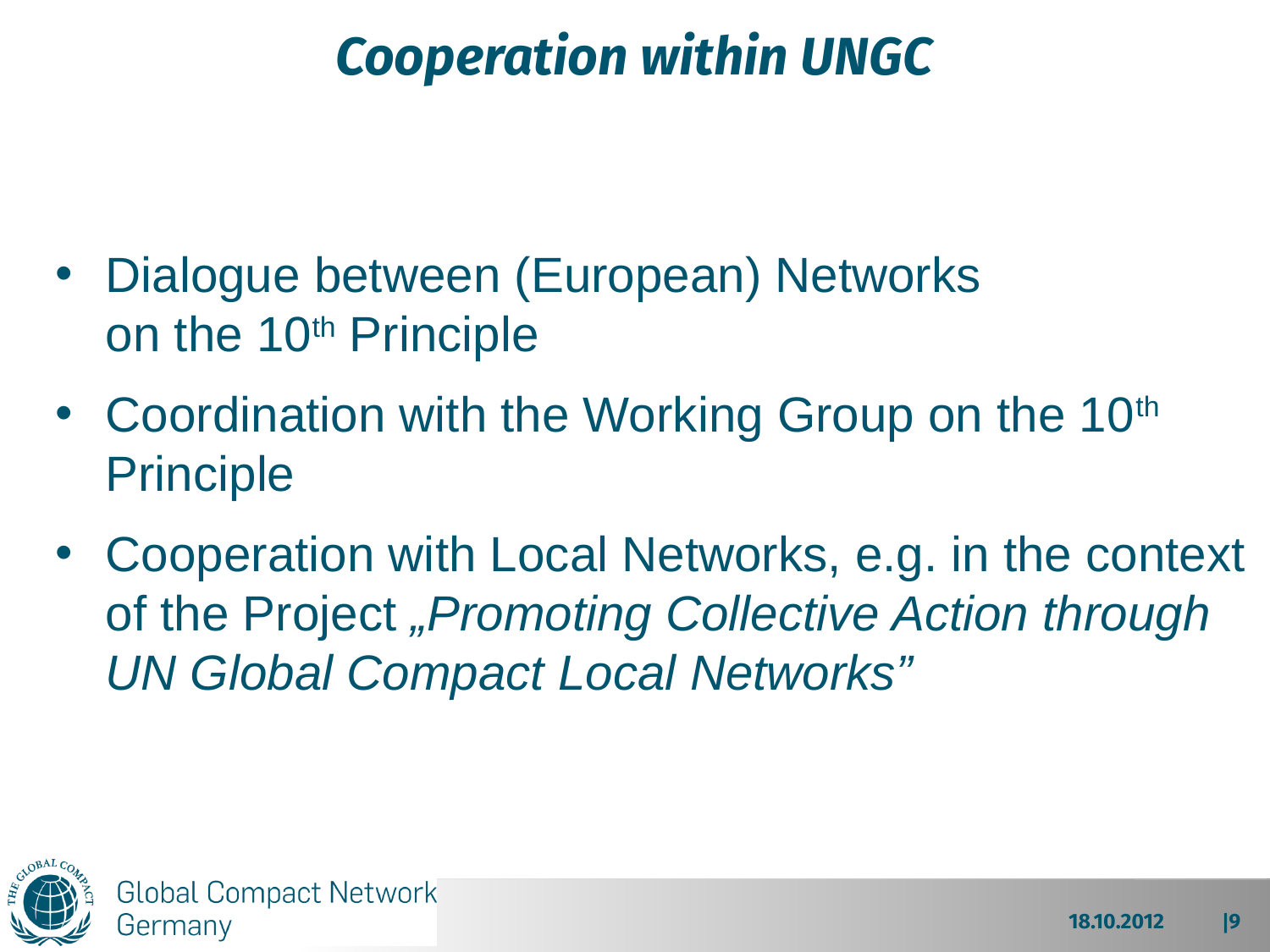

Cooperation within UNGC
Dialogue between (European) Networks
on the 10th Principle
Coordination with the Working Group on the 10th Principle
Cooperation with Local Networks, e.g. in the context of the Project „Promoting Collective Action through UN Global Compact Local Networks”